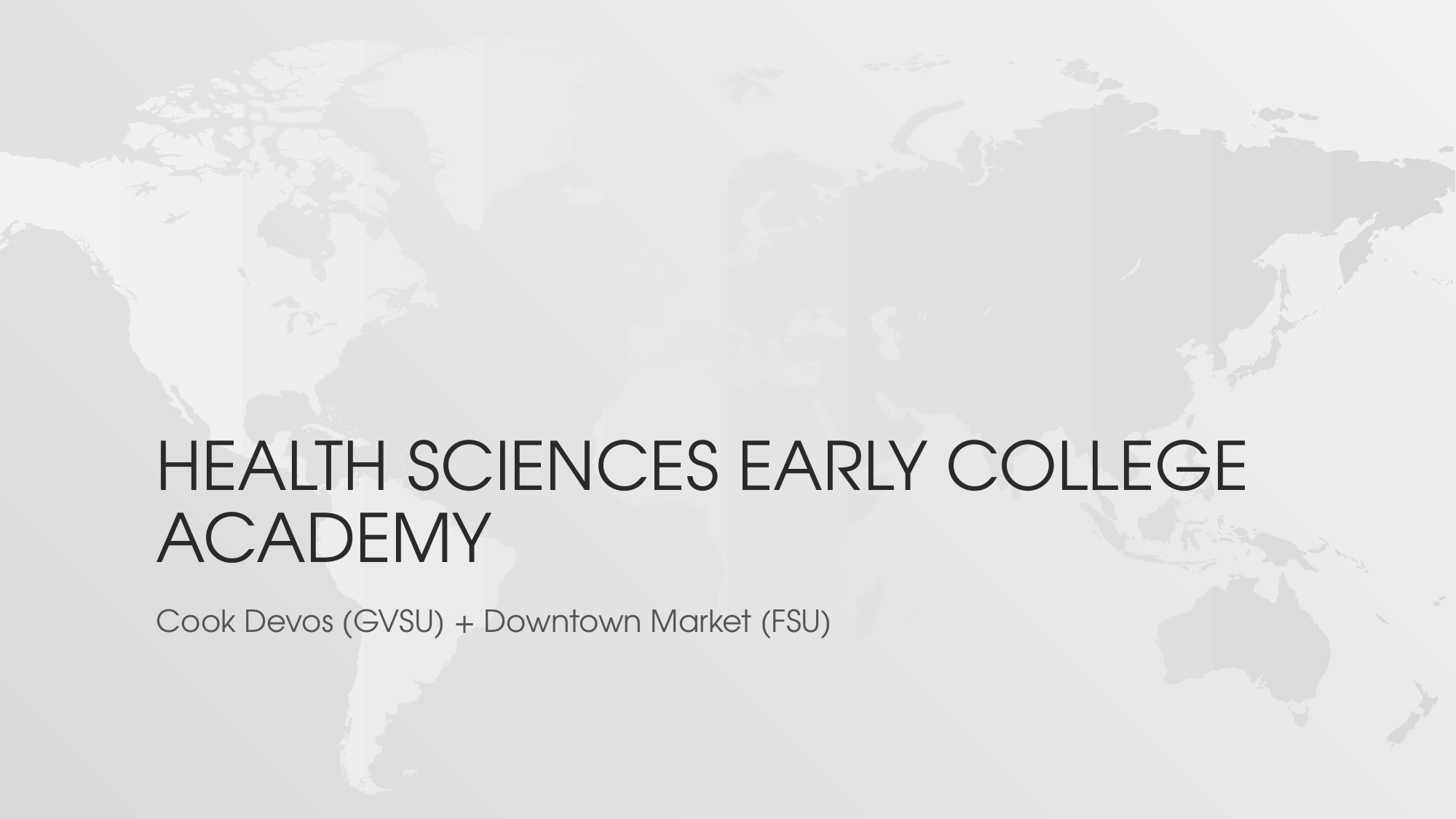

# Health Sciences Early College Academy
Cook Devos (GVSU) + Downtown Market (FSU)